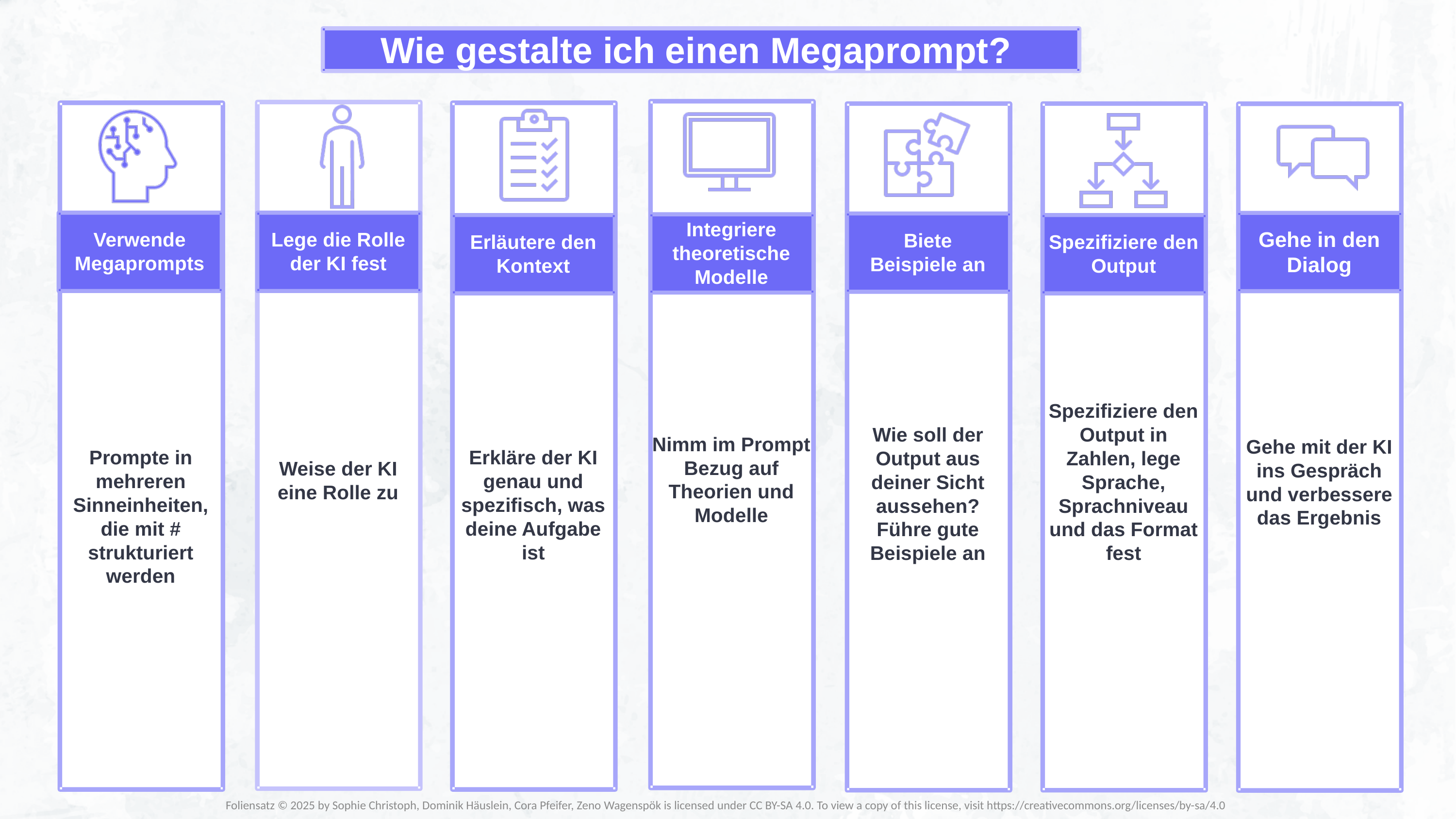

Wie gestalte ich einen Megaprompt?

Nimm im Prompt Bezug auf Theorien und Modelle

Weise der KI eine Rolle zu

Prompte in mehreren Sinneinheiten, die mit # strukturiert werden

Erkläre der KI genau und spezifisch, was deine Aufgabe ist

Spezifiziere den Output in Zahlen, lege Sprache, Sprachniveau und das Format fest

Wie soll der Output aus deiner Sicht aussehen?
Führe gute Beispiele an

Gehe mit der KI ins Gespräch und verbessere das Ergebnis

Lege die Rolle der KI fest

Verwende Megaprompts

Gehe in den Dialog

Biete
Beispiele an

Integriere theoretische Modelle

Spezifiziere den Output

Erläutere den Kontext

Foliensatz © 2025 by Sophie Christoph, Dominik Häuslein, Cora Pfeifer, Zeno Wagenspök is licensed under CC BY-SA 4.0. To view a copy of this license, visit https://creativecommons.org/licenses/by-sa/4.0